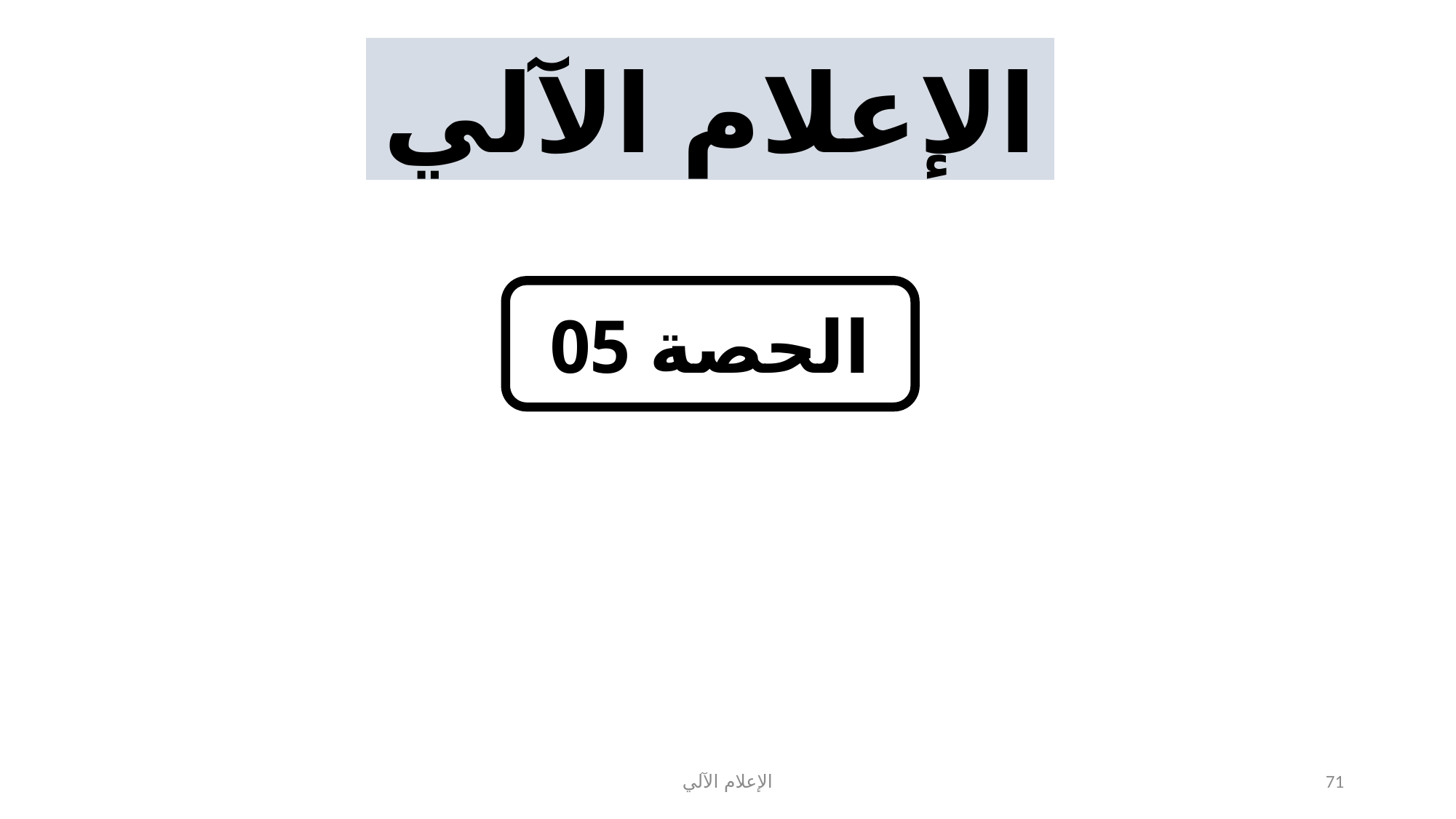

الإعلام الآلي
الحصة 05
الإعلام الآلي
71